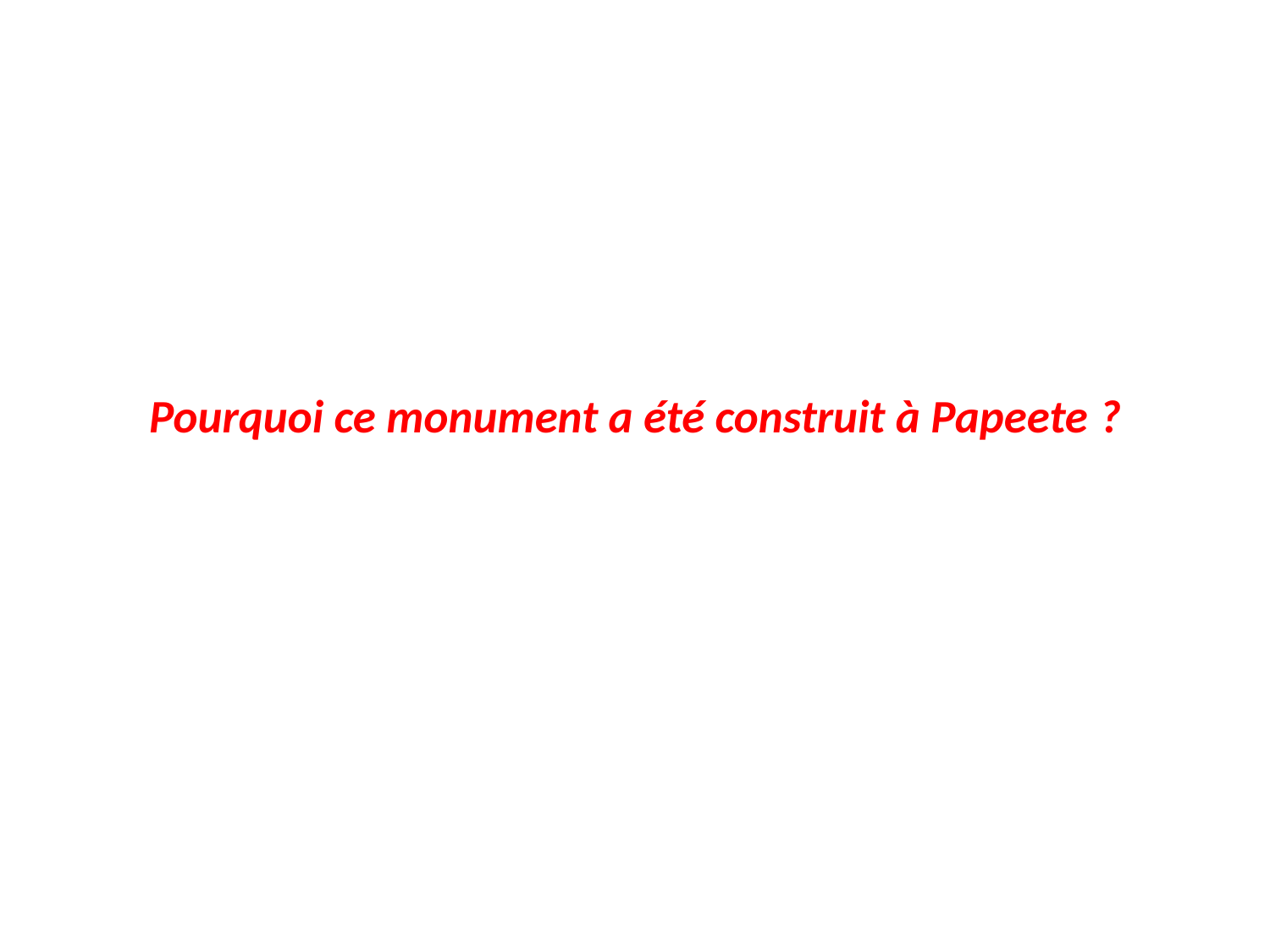

# Pourquoi ce monument a été construit à Papeete ?